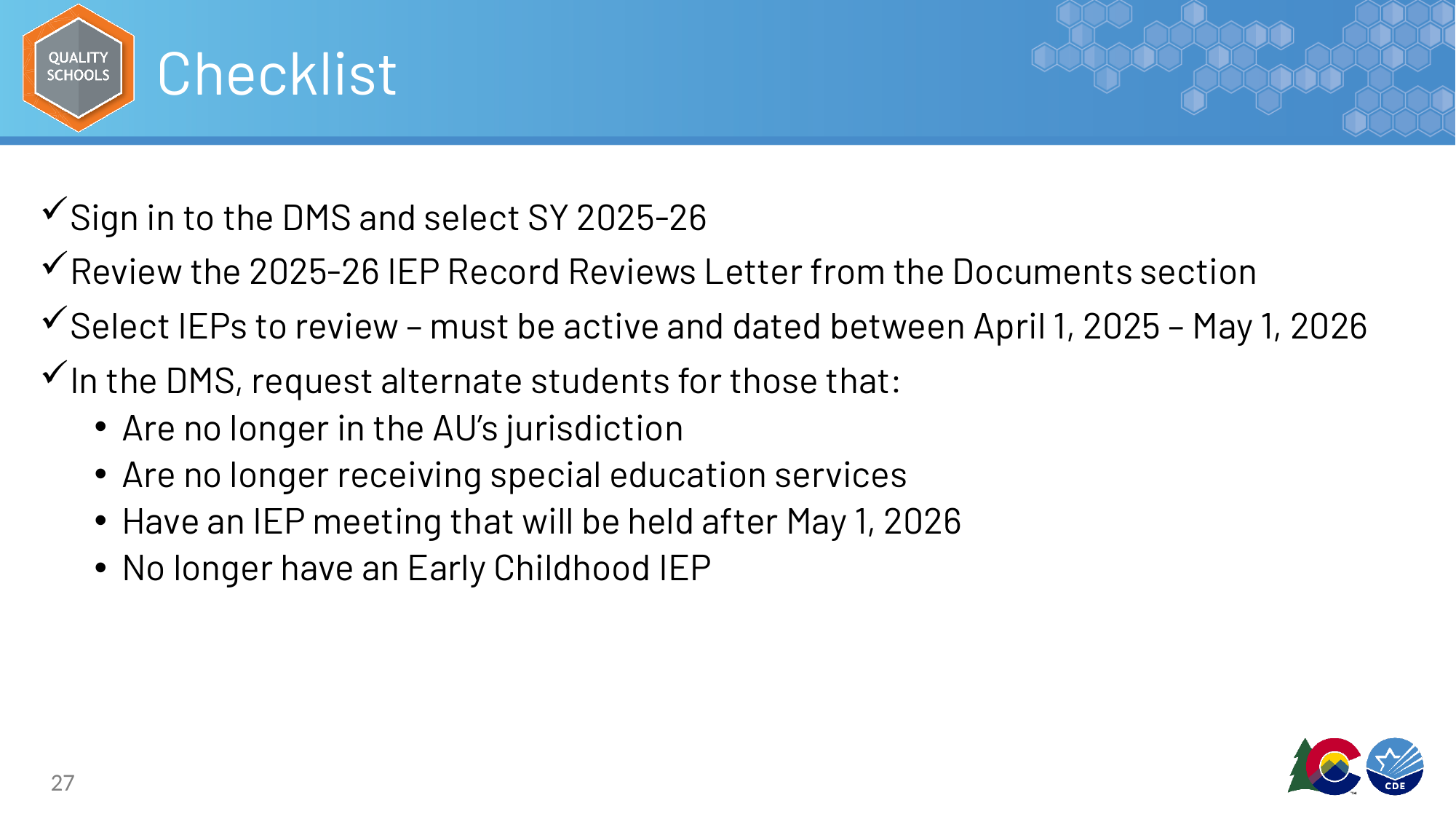

# Checklist
Sign in to the DMS and select SY 2025-26
Review the 2025-26 IEP Record Reviews Letter from the Documents section
Select IEPs to review – must be active and dated between April 1, 2025 – May 1, 2026
In the DMS, request alternate students for those that:
Are no longer in the AU’s jurisdiction
Are no longer receiving special education services
Have an IEP meeting that will be held after May 1, 2026
No longer have an Early Childhood IEP
27